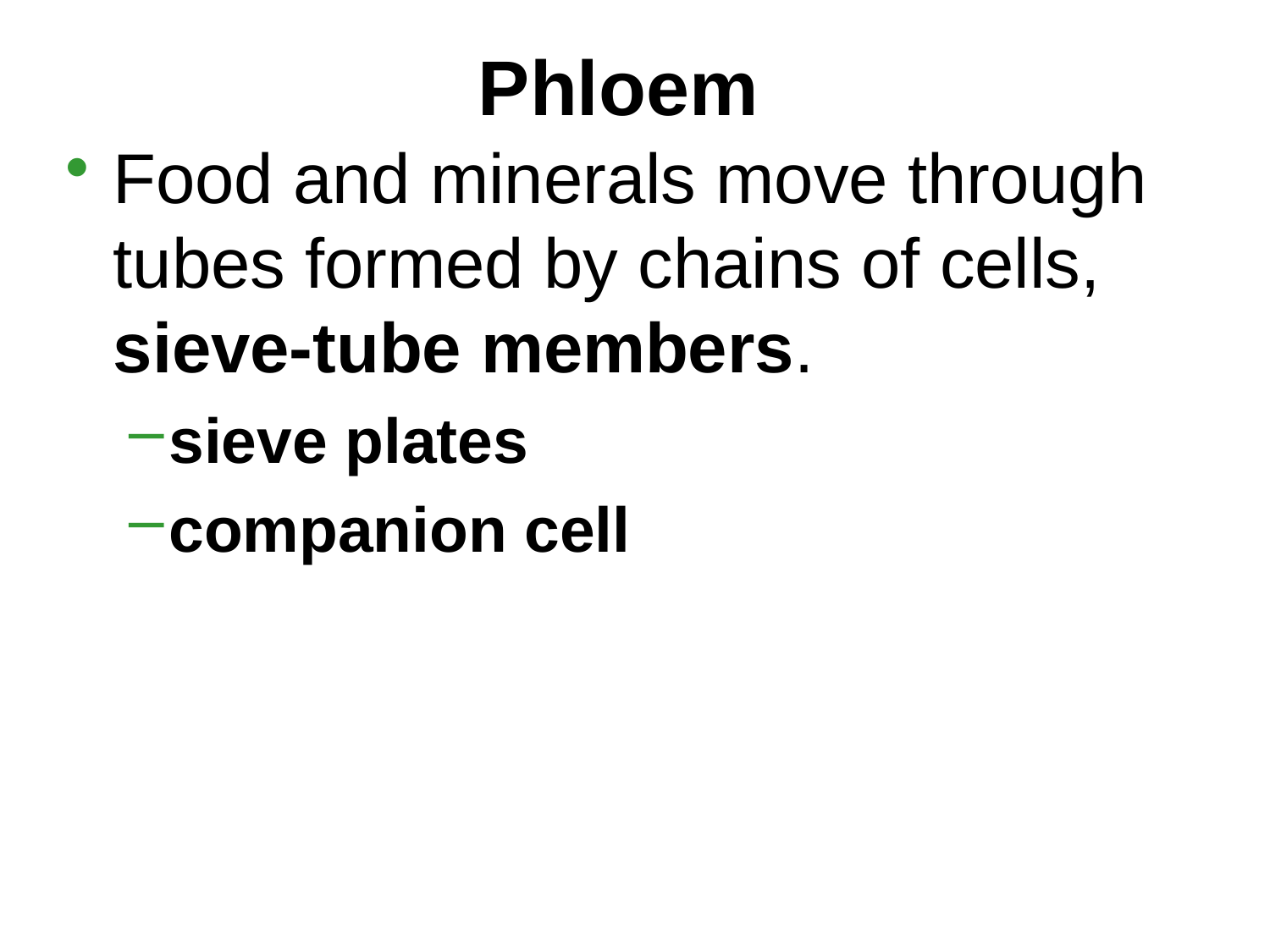

Phloem
Food and minerals move through tubes formed by chains of cells, sieve-tube members.
sieve plates
companion cell